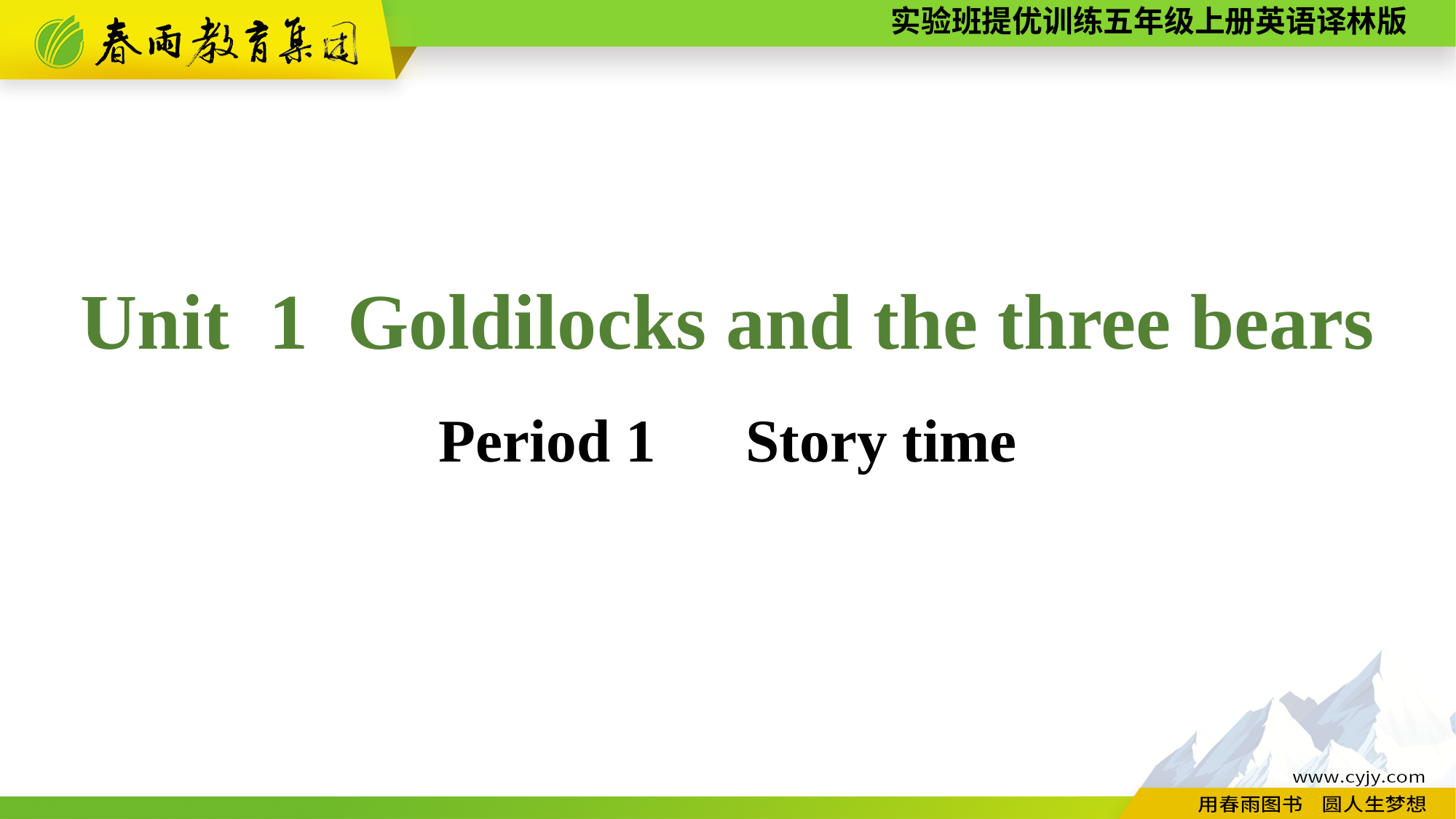

Unit  1  Goldilocks and the three bears
Period 1　Story time